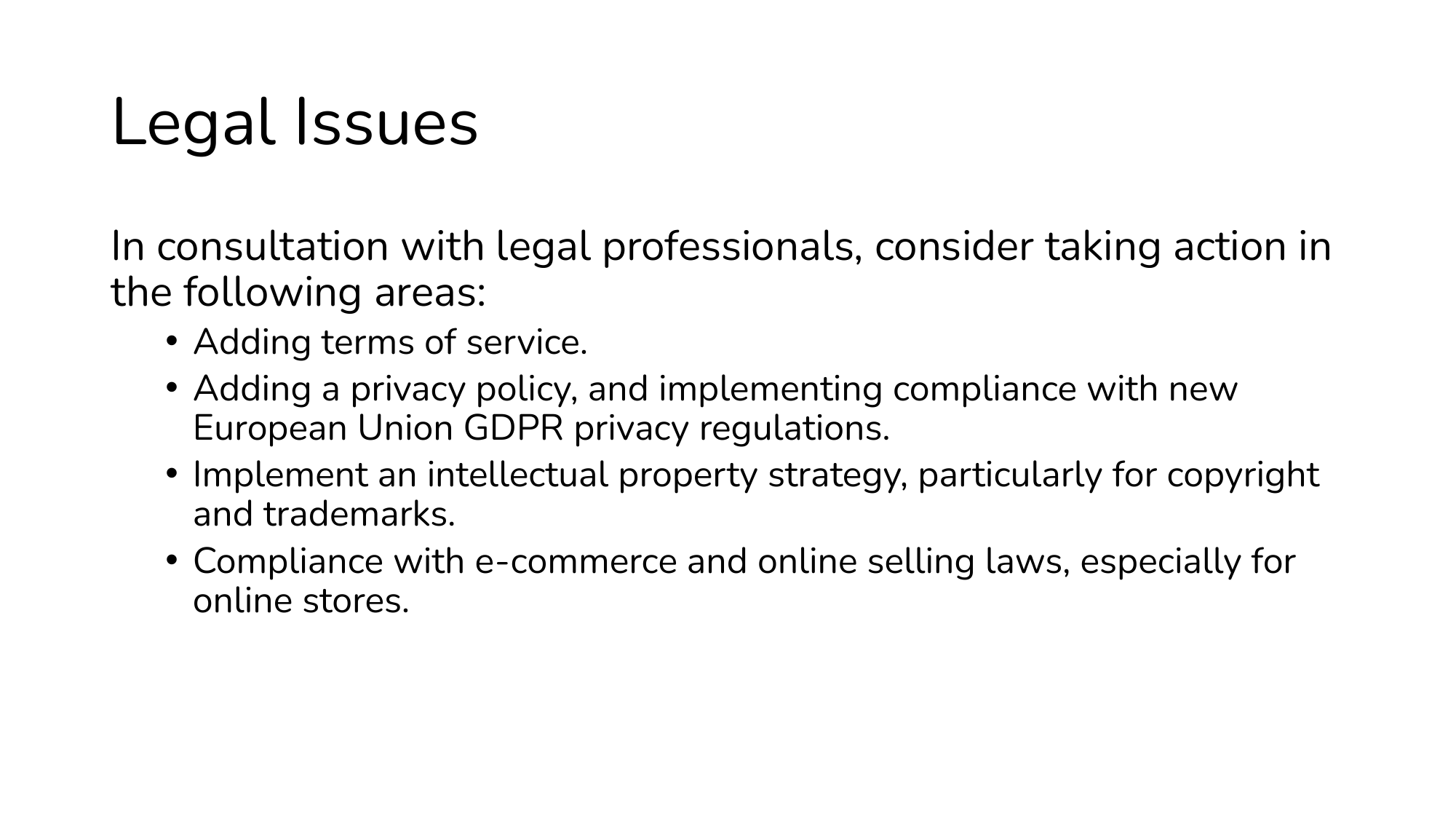

# Legal Issues
In consultation with legal professionals, consider taking action in the following areas:
Adding terms of service.
Adding a privacy policy, and implementing compliance with new European Union GDPR privacy regulations.
Implement an intellectual property strategy, particularly for copyright and trademarks.
Compliance with e-commerce and online selling laws, especially for online stores.